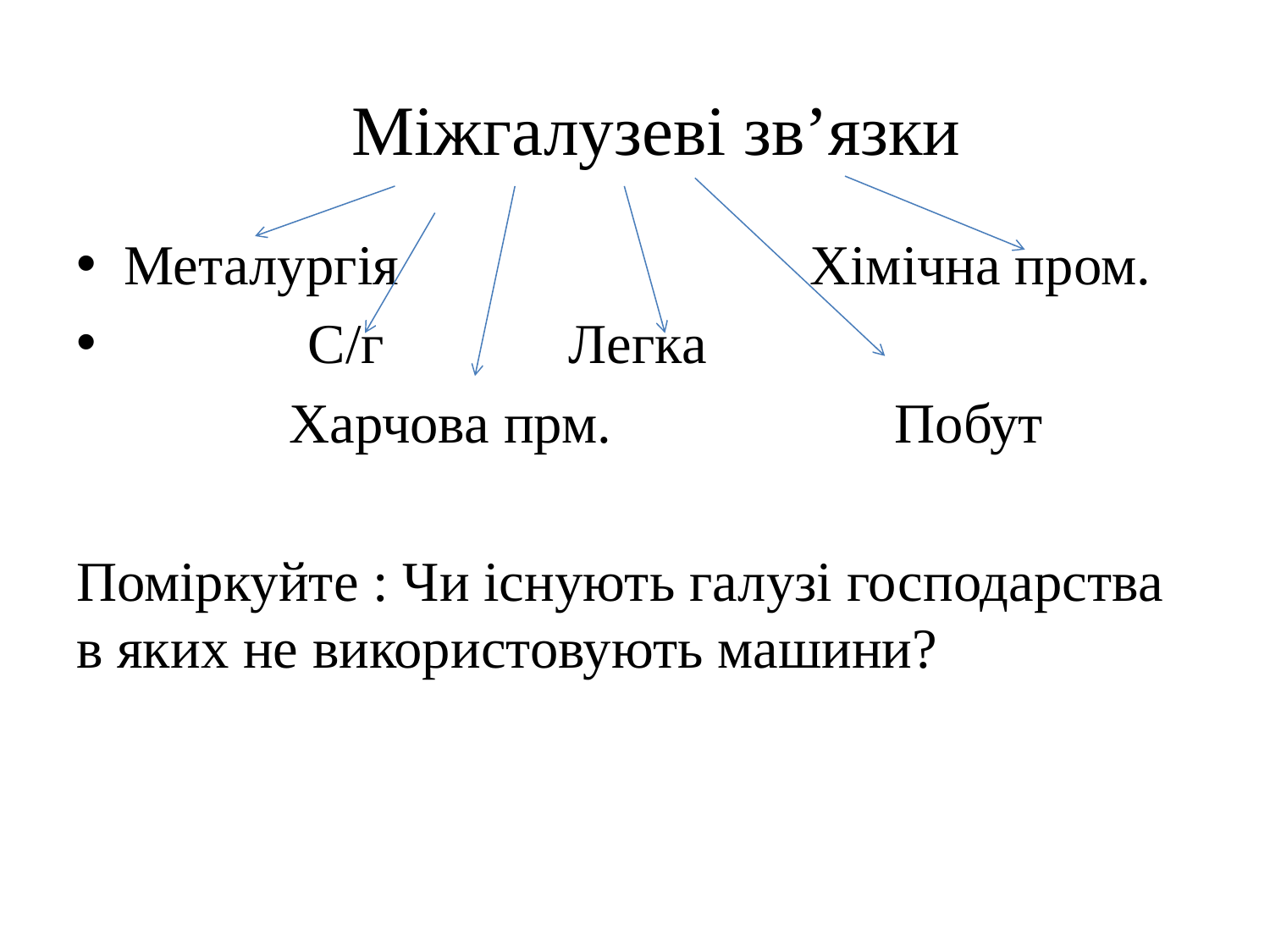

# Міжгалузеві зв’язки
Металургія                             Хімічна пром.
             С/г             Легка
               Харчова прм.                    Побут

Поміркуйте : Чи існують галузі господарства в яких не використовують машини?